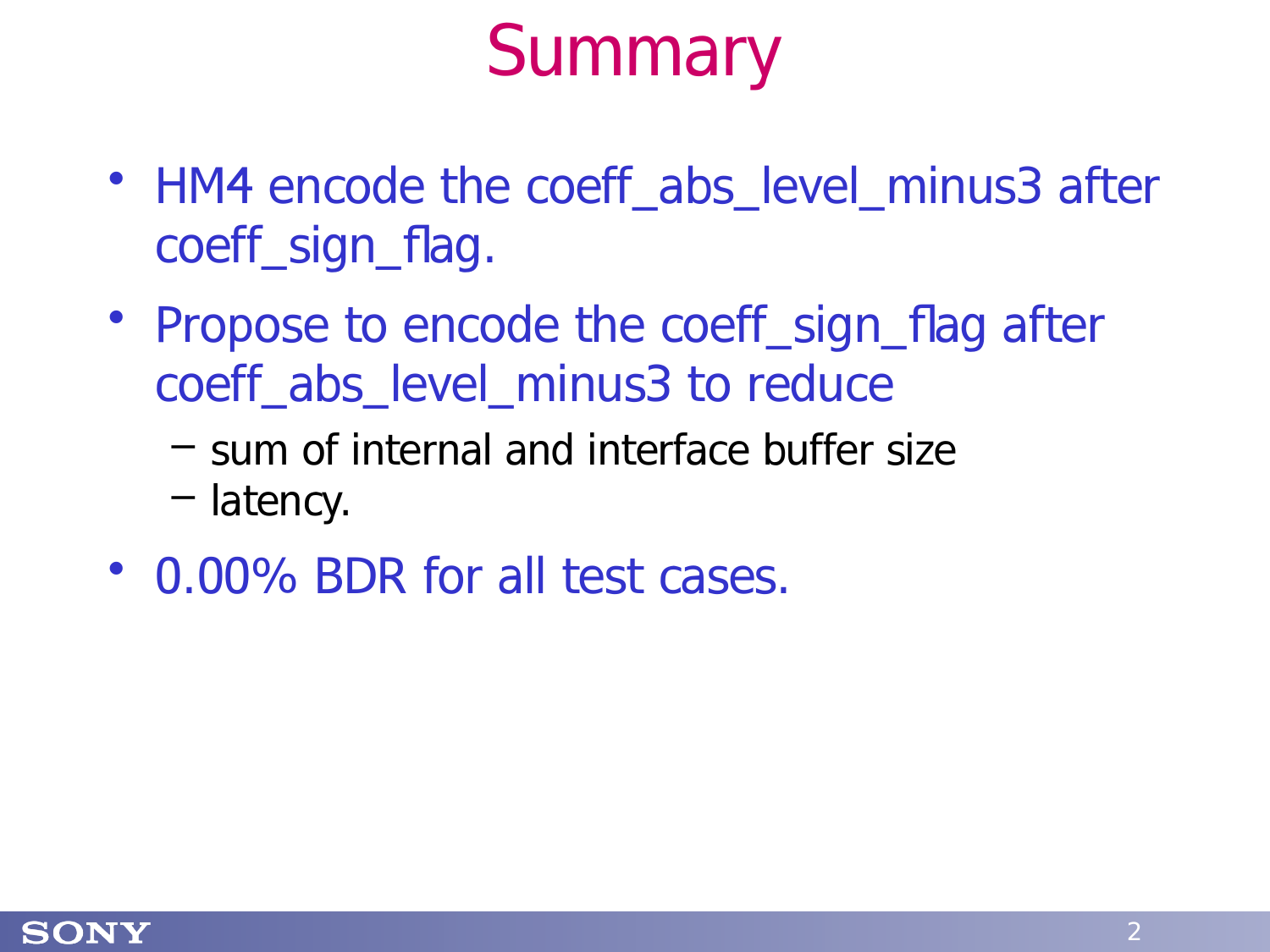

# Summary
HM4 encode the coeff_abs_level_minus3 after coeff_sign_flag.
Propose to encode the coeff_sign_flag after coeff_abs_level_minus3 to reduce
sum of internal and interface buffer size
latency.
0.00% BDR for all test cases.

2